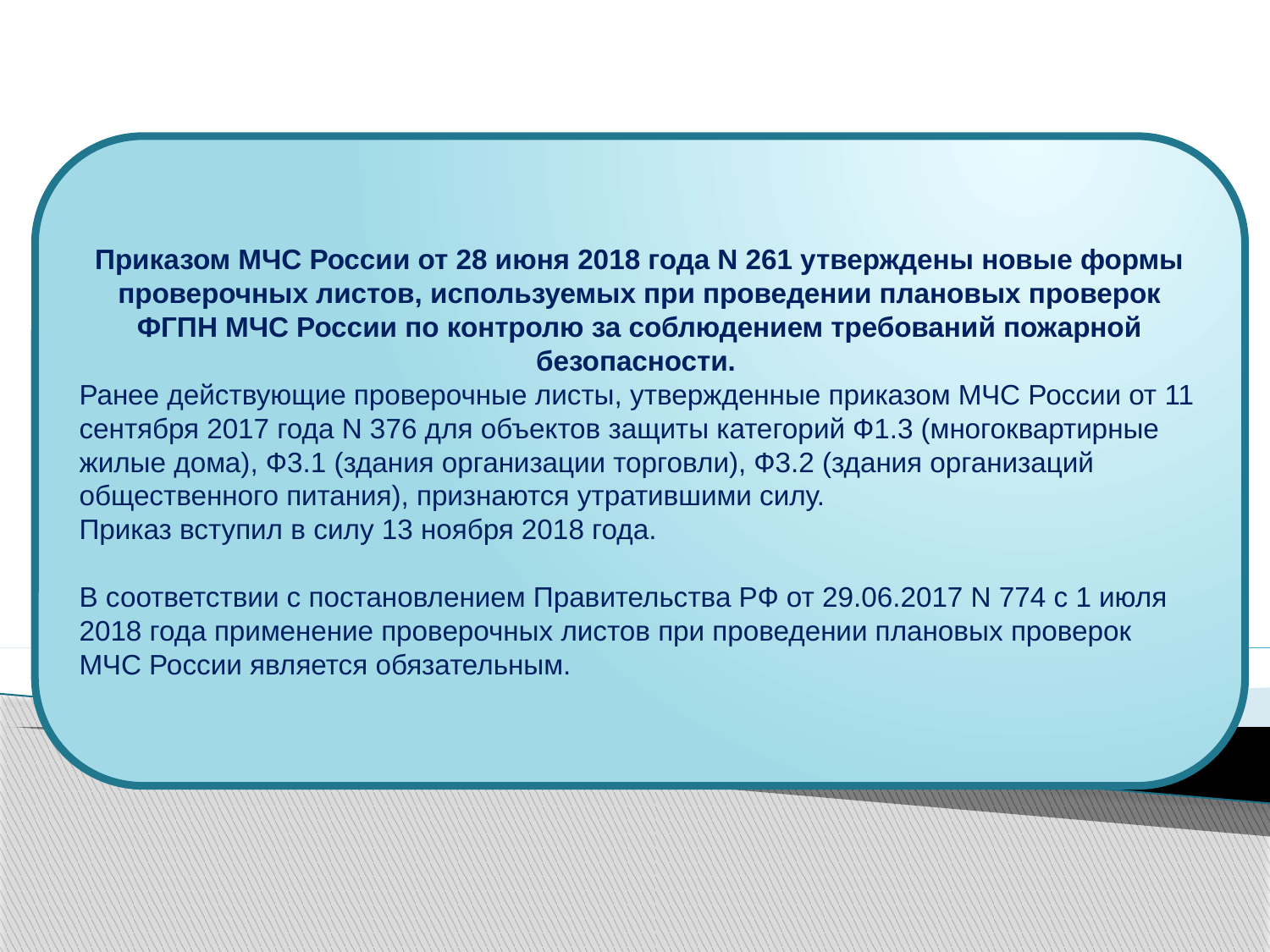

Приказом МЧС России от 28 июня 2018 года N 261 утверждены новые формы проверочных листов, используемых при проведении плановых проверок ФГПН МЧС России по контролю за соблюдением требований пожарной безопасности.
Ранее действующие проверочные листы, утвержденные приказом МЧС России от 11 сентября 2017 года N 376 для объектов защиты категорий Ф1.3 (многоквартирные жилые дома), Ф3.1 (здания организации торговли), Ф3.2 (здания организаций общественного питания), признаются утратившими силу.
Приказ вступил в силу 13 ноября 2018 года.

В соответствии с постановлением Правительства РФ от 29.06.2017 N 774 с 1 июля 2018 года применение проверочных листов при проведении плановых проверок МЧС России является обязательным.